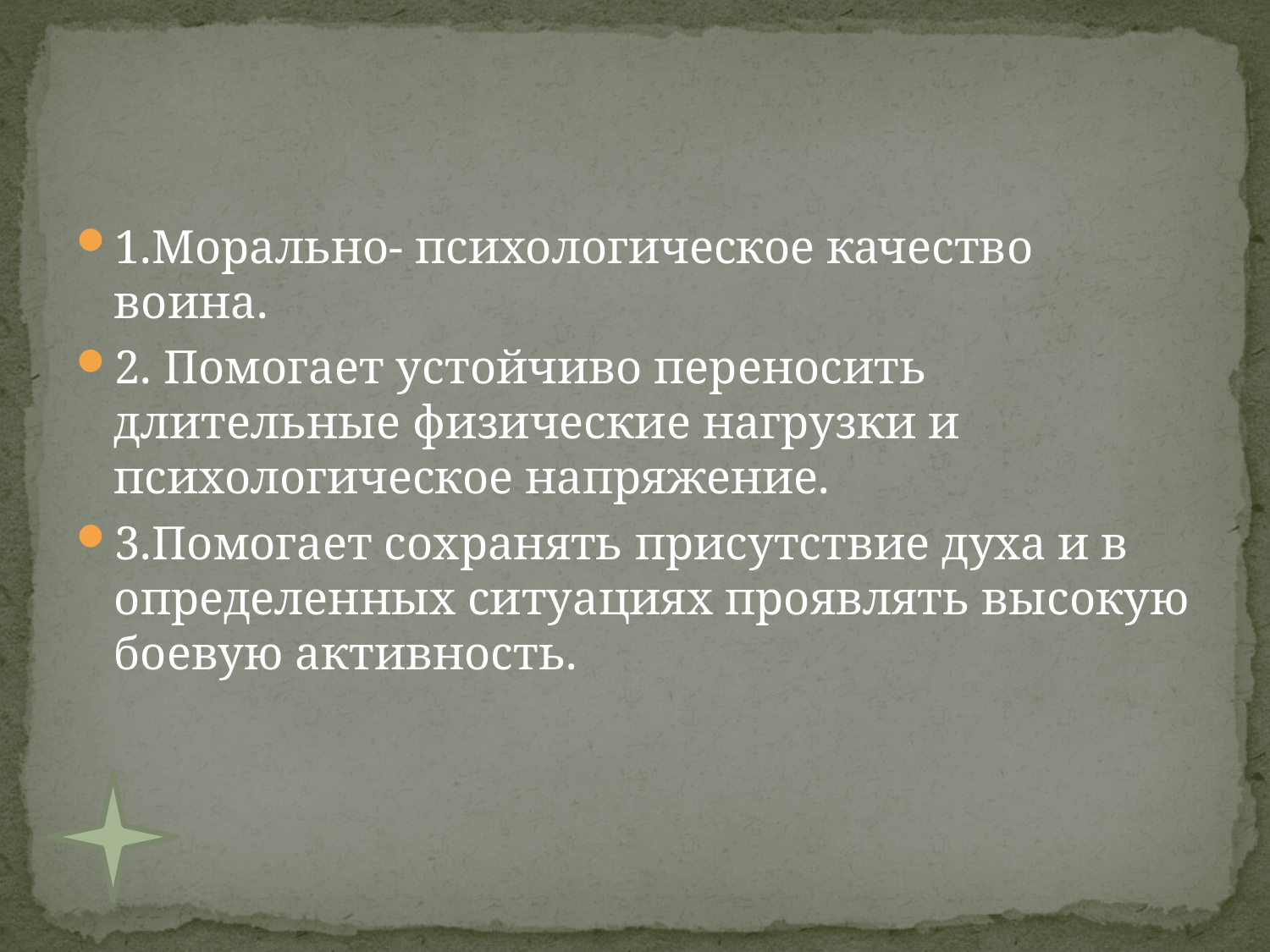

#
1.Морально- психологическое качество воина.
2. Помогает устойчиво переносить длительные физические нагрузки и психологическое напряжение.
3.Помогает сохранять присутствие духа и в определенных ситуациях проявлять высокую боевую активность.